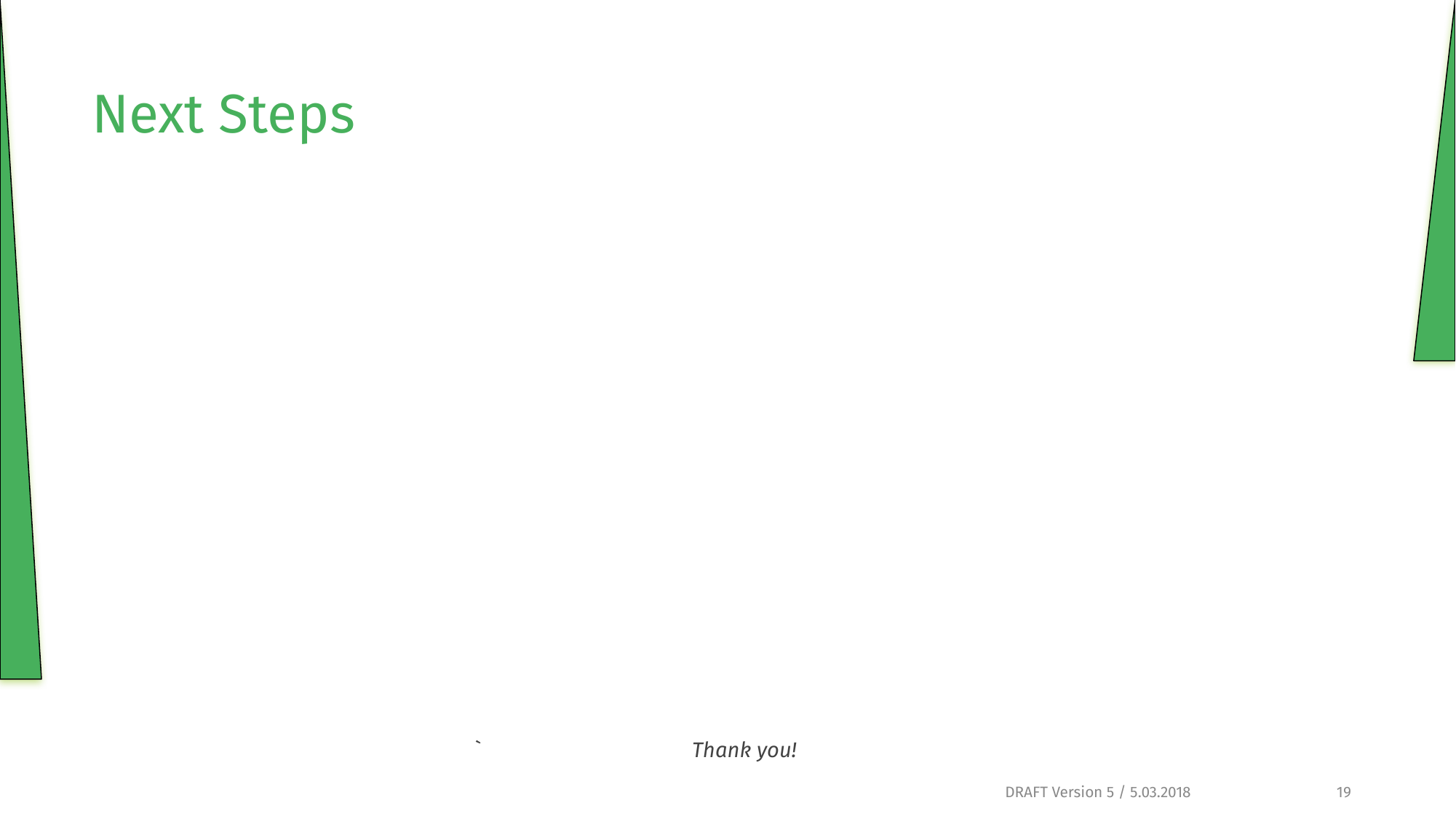

Next Steps

`		Thank you!

									   DRAFT Version 5 / 5.03.2018 		    19